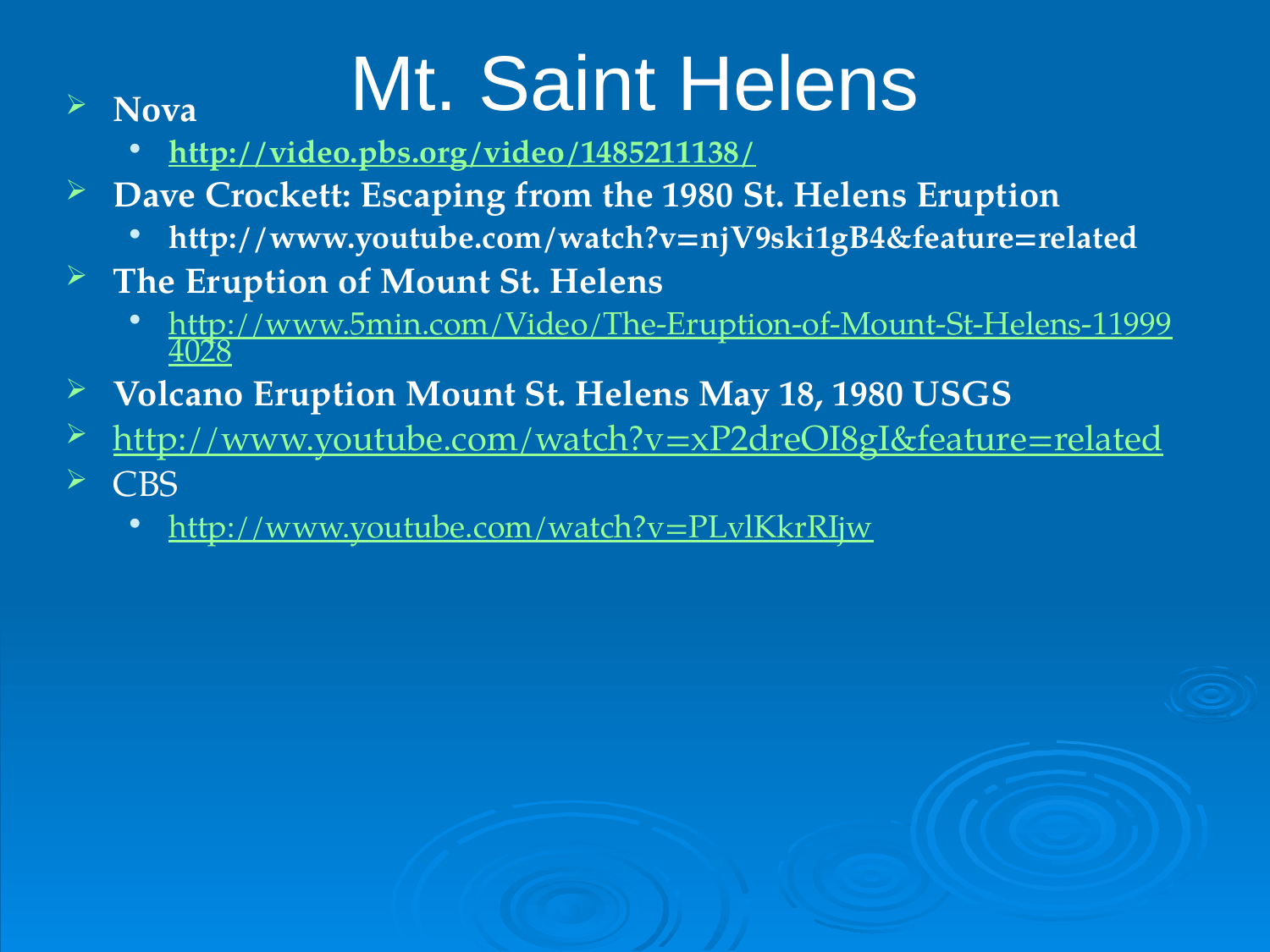

# Mt. Saint Helens
Nova
http://video.pbs.org/video/1485211138/
Dave Crockett: Escaping from the 1980 St. Helens Eruption
http://www.youtube.com/watch?v=njV9ski1gB4&feature=related
The Eruption of Mount St. Helens
http://www.5min.com/Video/The-Eruption-of-Mount-St-Helens-119994028
Volcano Eruption Mount St. Helens May 18, 1980 USGS
http://www.youtube.com/watch?v=xP2dreOI8gI&feature=related
CBS
http://www.youtube.com/watch?v=PLvlKkrRIjw